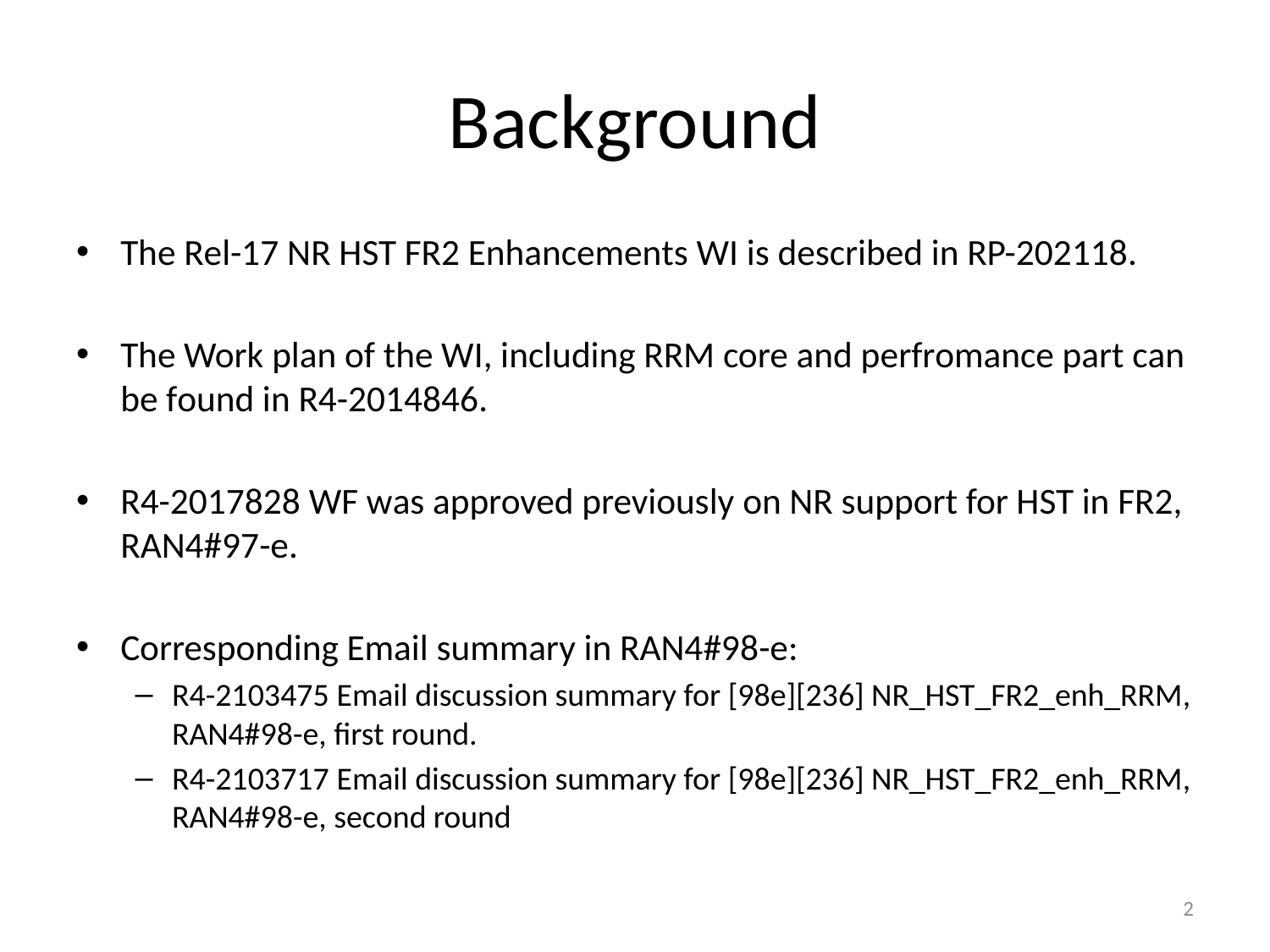

# Background
The Rel-17 NR HST FR2 Enhancements WI is described in RP-202118.

The Work plan of the WI, including RRM core and perfromance part can be found in R4-2014846.

R4-2017828 WF was approved previously on NR support for HST in FR2, RAN4#97-e.

Corresponding Email summary in RAN4#98-e:
R4-2103475 Email discussion summary for [98e][236] NR_HST_FR2_enh_RRM, RAN4#98-e, first round.
R4-2103717 Email discussion summary for [98e][236] NR_HST_FR2_enh_RRM, RAN4#98-e, second round
2